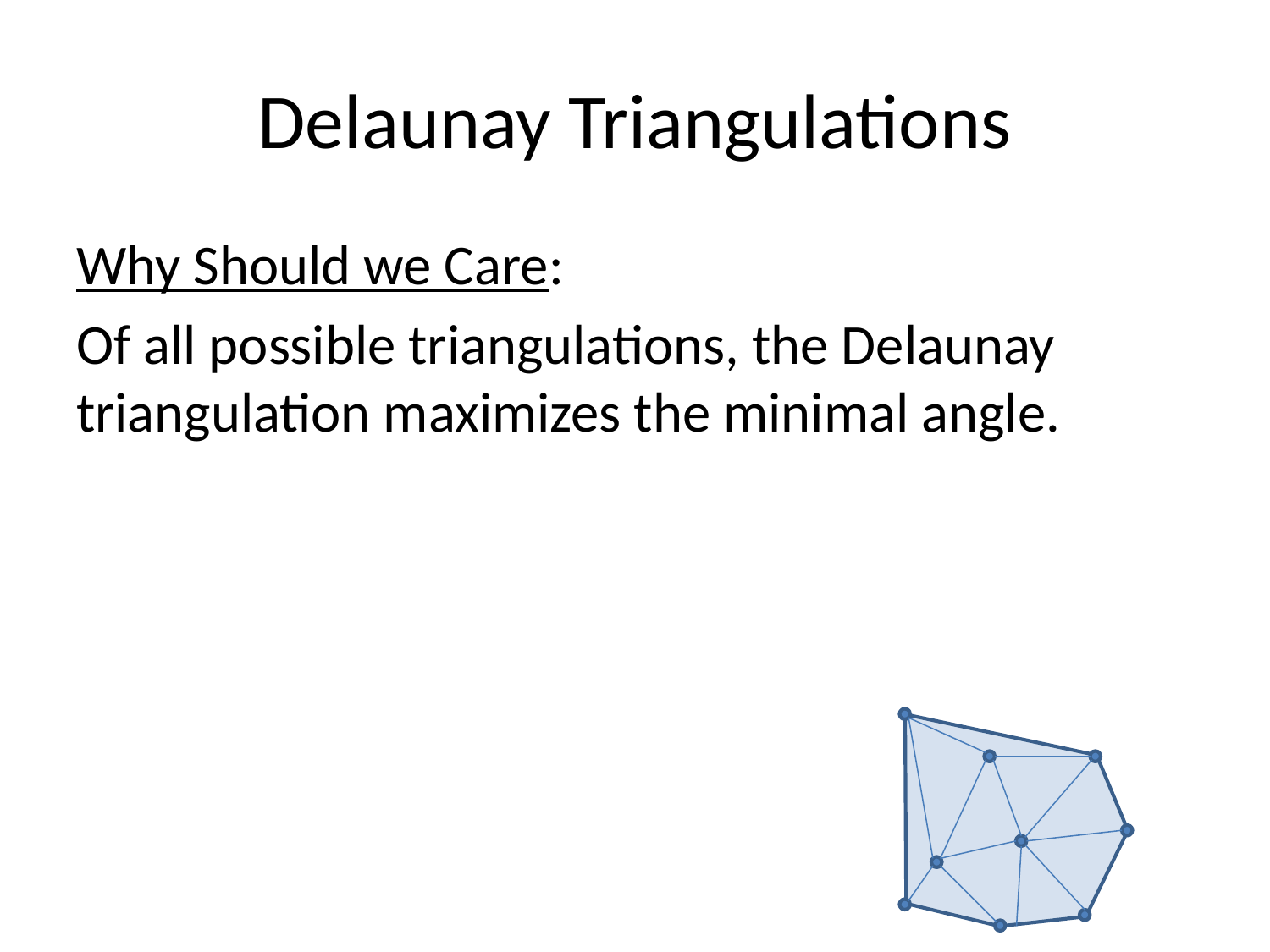

# Delaunay Triangulations
Why Should we Care:
Of all possible triangulations, the Delaunay triangulation maximizes the minimal angle.